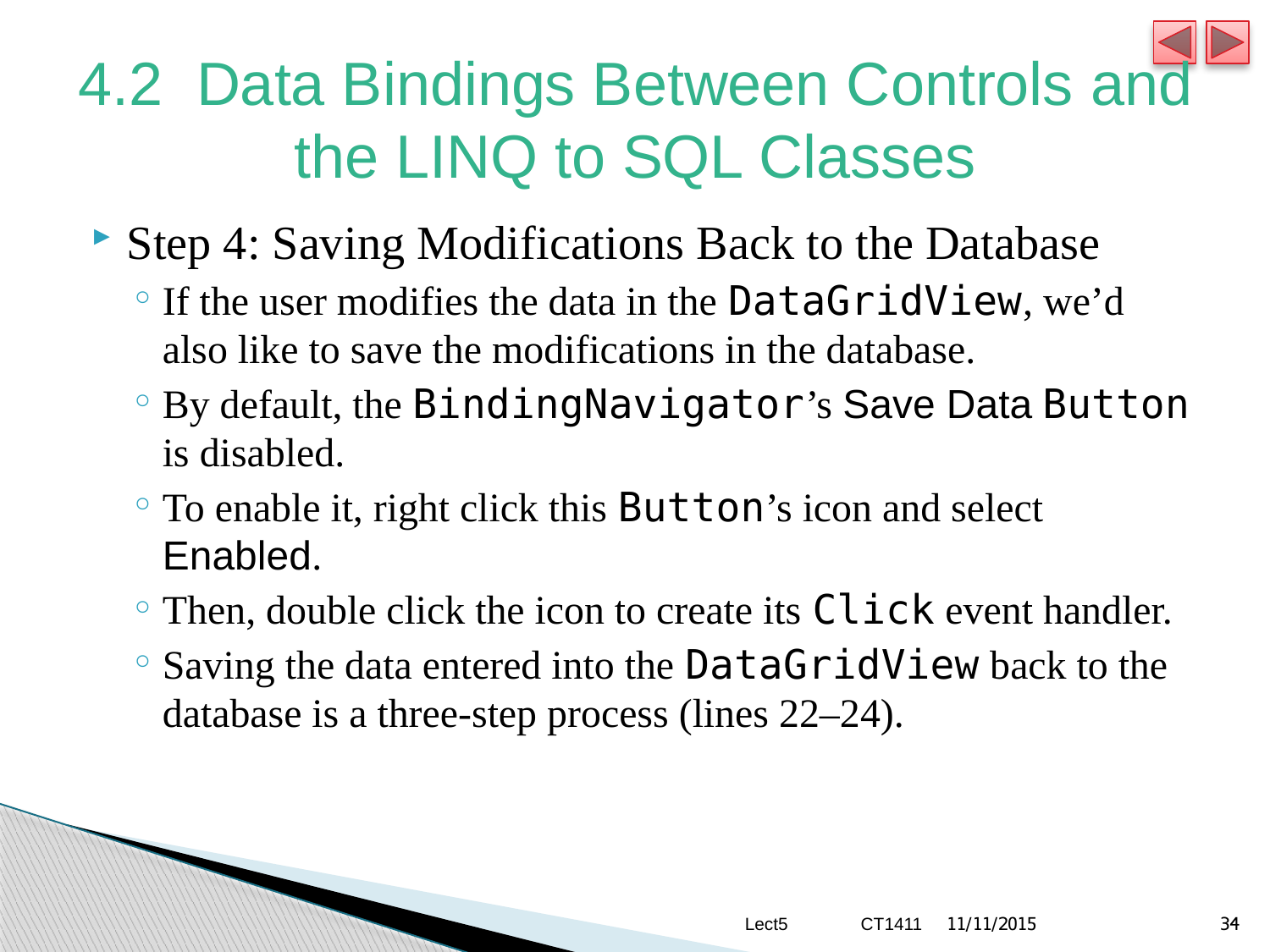

# 4.2  Data Bindings Between Controls and the LINQ to SQL Classes
Step 4: Saving Modifications Back to the Database
If the user modifies the data in the DataGridView, we’d also like to save the modifications in the database.
By default, the BindingNavigator’s Save Data Button is disabled.
To enable it, right click this Button’s icon and select Enabled.
Then, double click the icon to create its Click event handler.
Saving the data entered into the DataGridView back to the database is a three-step process (lines 22–24).
Lect5               CT1411
11/11/2015
34